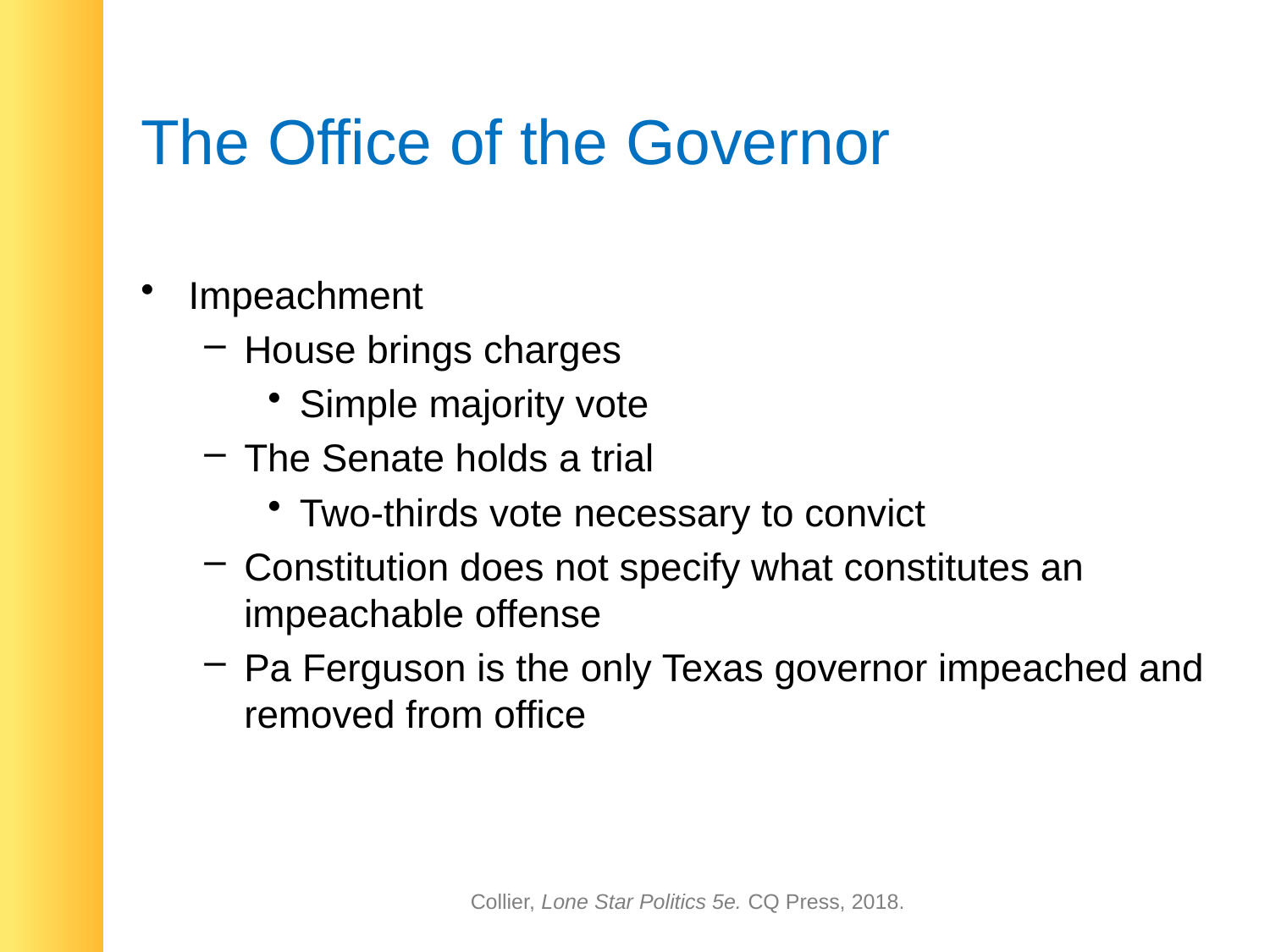

# The Office of the Governor
Impeachment
House brings charges
Simple majority vote
The Senate holds a trial
Two-thirds vote necessary to convict
Constitution does not specify what constitutes an impeachable offense
Pa Ferguson is the only Texas governor impeached and removed from office
Collier, Lone Star Politics 5e. CQ Press, 2018.